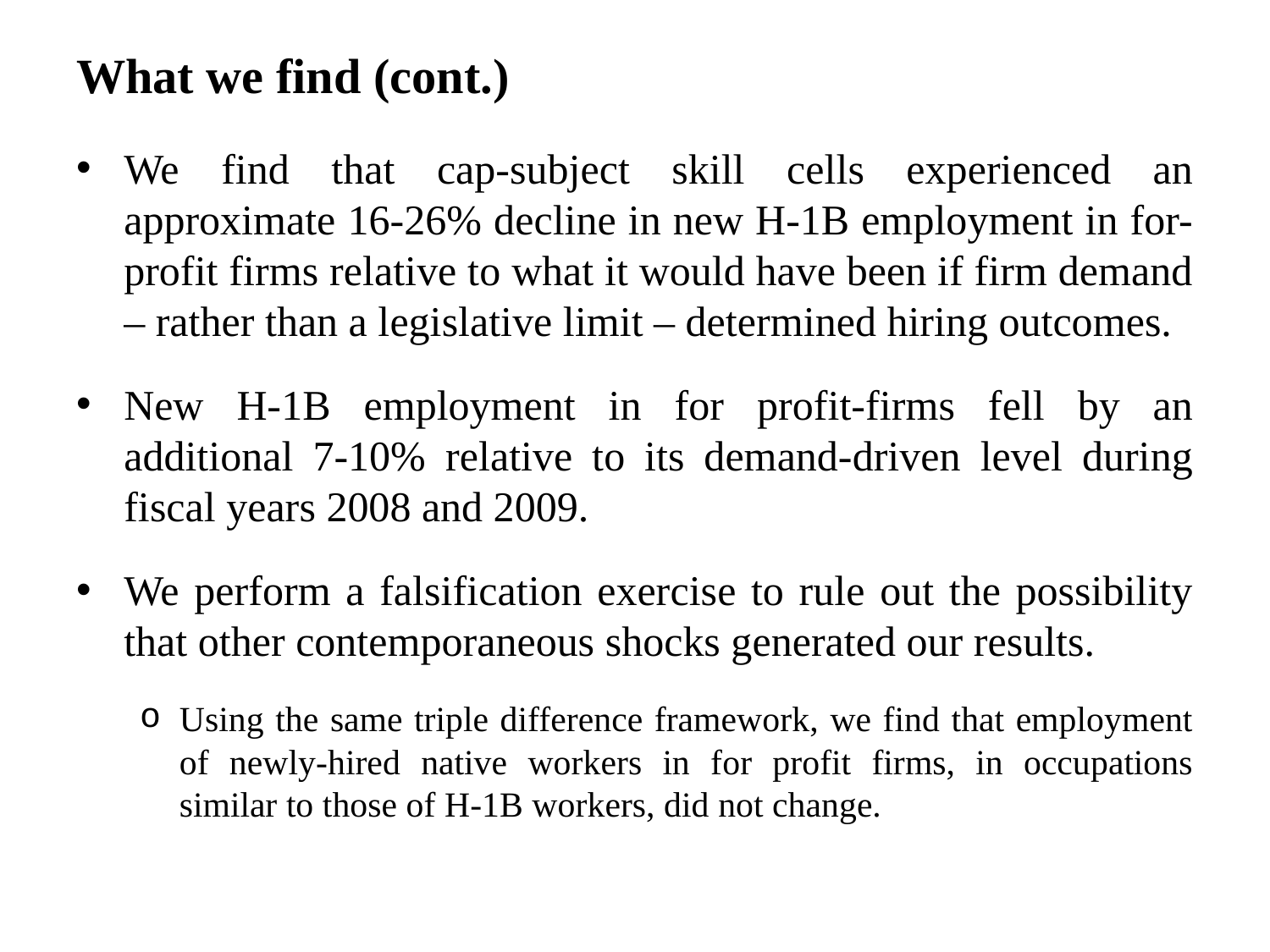

What we find (cont.)

We find that cap-subject skill cells experienced an approximate 16-26% decline in new H-1B employment in for-profit firms relative to what it would have been if firm demand – rather than a legislative limit – determined hiring outcomes.

New H-1B employment in for profit-firms fell by an additional 7-10% relative to its demand-driven level during fiscal years 2008 and 2009.

We perform a falsification exercise to rule out the possibility that other contemporaneous shocks generated our results.

Using the same triple difference framework, we find that employment of newly-hired native workers in for profit firms, in occupations similar to those of H-1B workers, did not change.